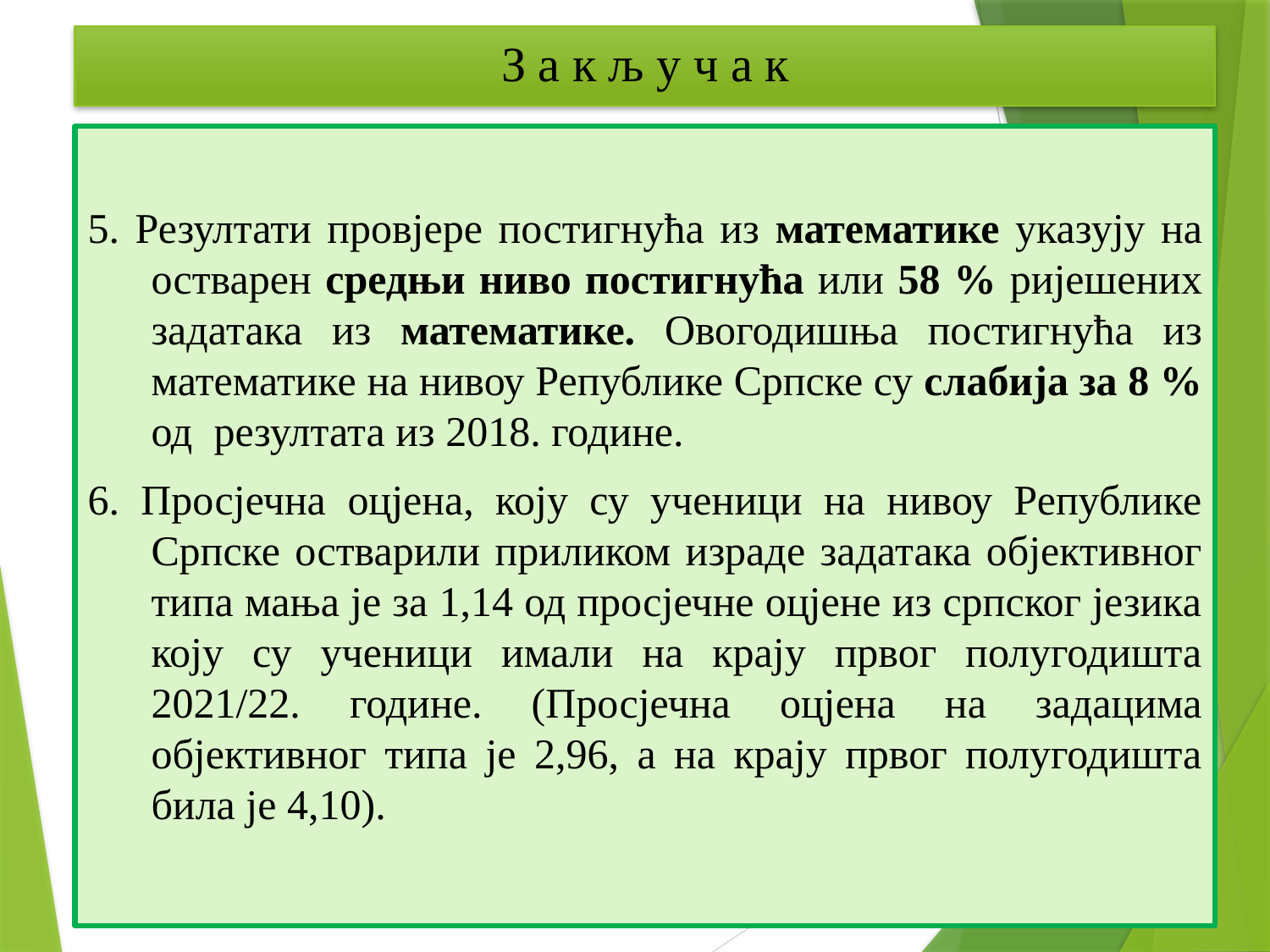

# З а к љ у ч а к

5. Резултати провјере постигнућа из математике указују на остварен средњи ниво постигнућа или 58 % ријешених задатака из математике. Овогодишња постигнућа из математике на нивоу Републике Српске су слабија за 8 % од  резултата из 2018. године.
6. Просјечна оцјена, коју су ученици на нивоу Републике Српске остварили приликом израде задатака објективног типа мања је за 1,14 од просјечне оцјене из српског језика коју су ученици имали на крају првог полугодишта 2021/22. године. (Просјечна оцјена на задацима објективног типа је 2,96, а на крају првог полугодишта била је 4,10).

30